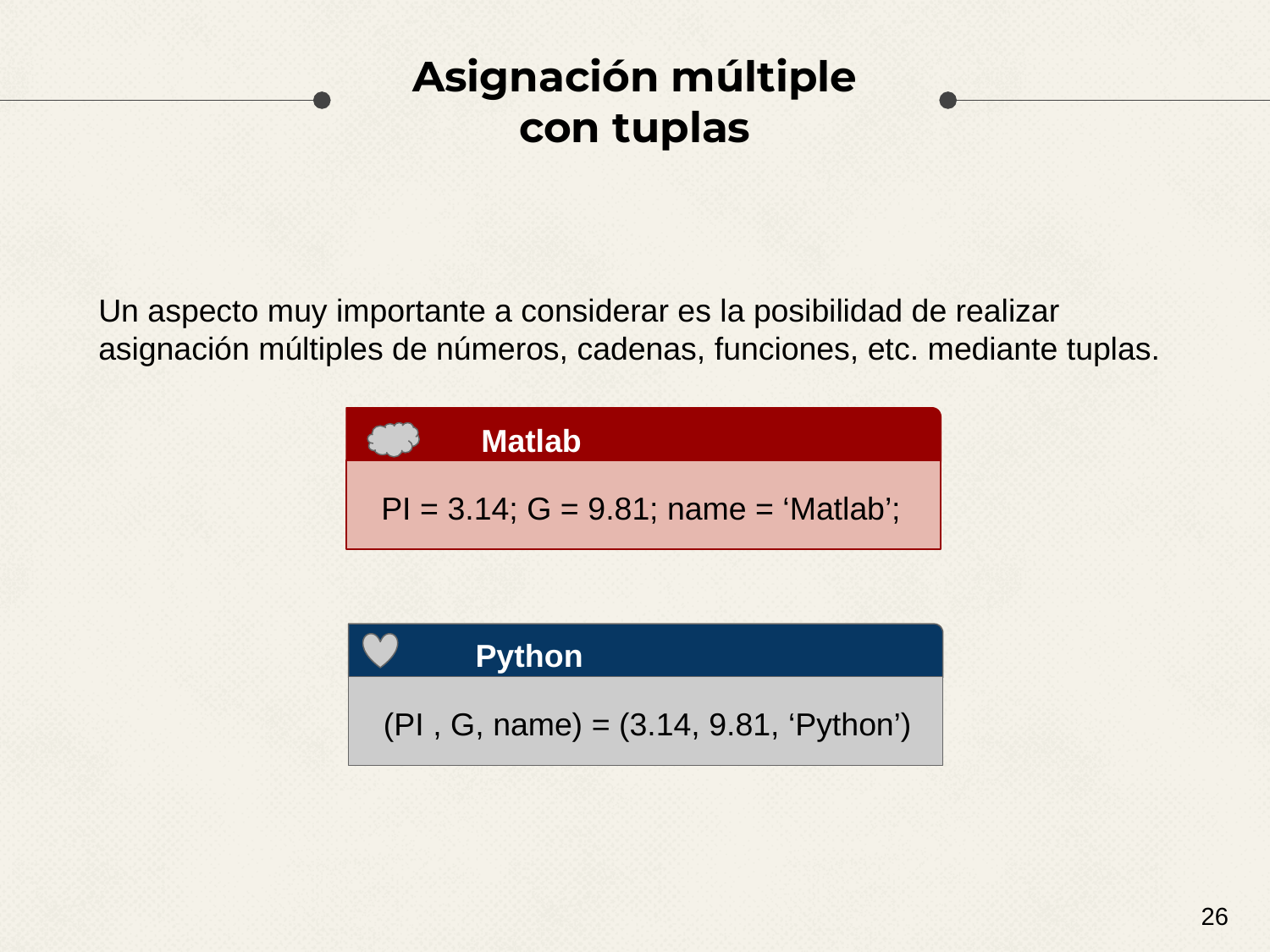

# Asignación múltiple con tuplas
Un aspecto muy importante a considerar es la posibilidad de realizar asignación múltiples de números, cadenas, funciones, etc. mediante tuplas.

Matlab

PI = 3.14; G = 9.81; name = ‘Matlab’;

Python

(PI , G, name) = (3.14, 9.81, ‘Python’)

26